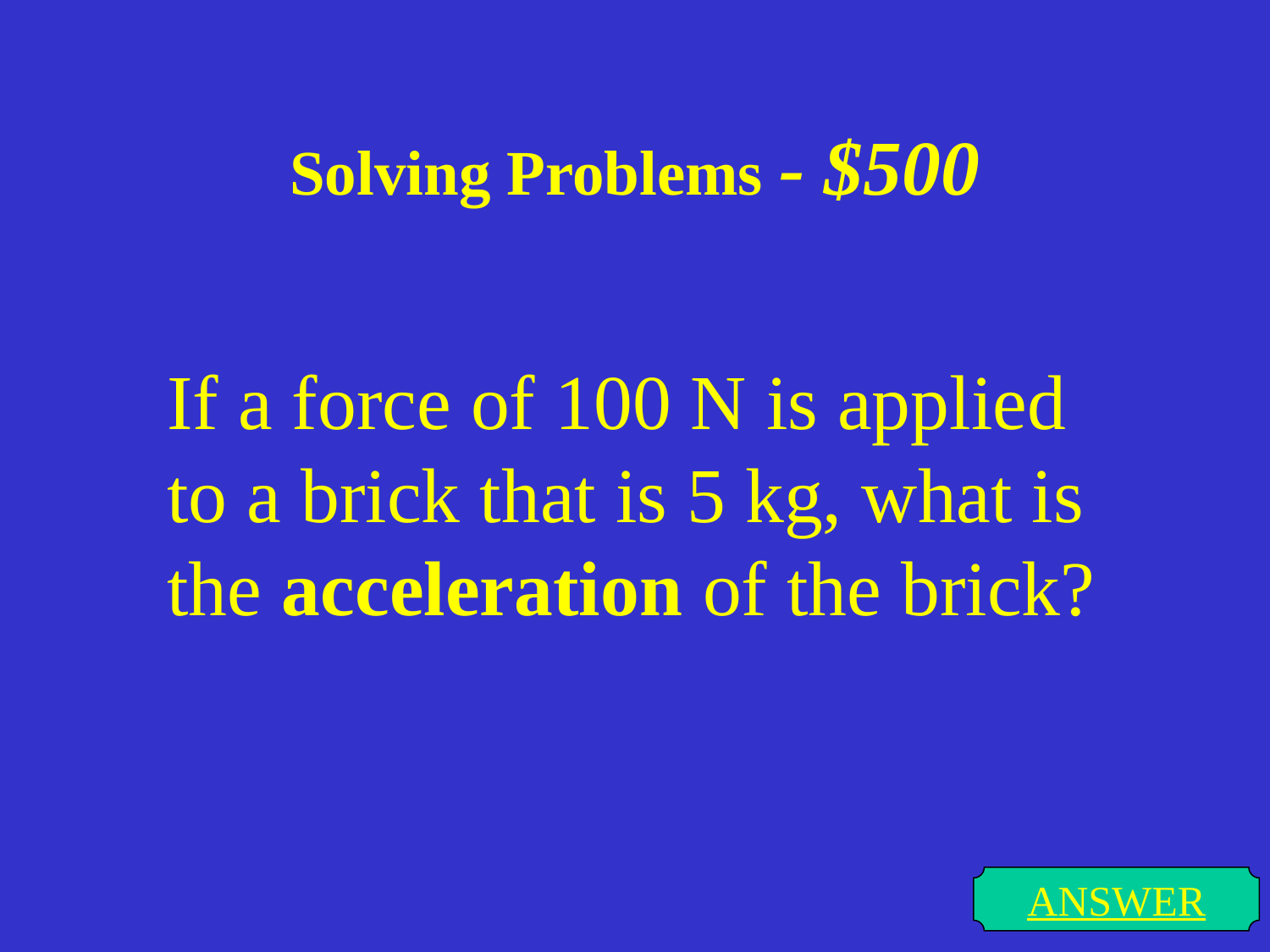

# Solving Problems - $500

If a force of 100 N is applied to a brick that is 5 kg, what is the acceleration of the brick?

ANSWER